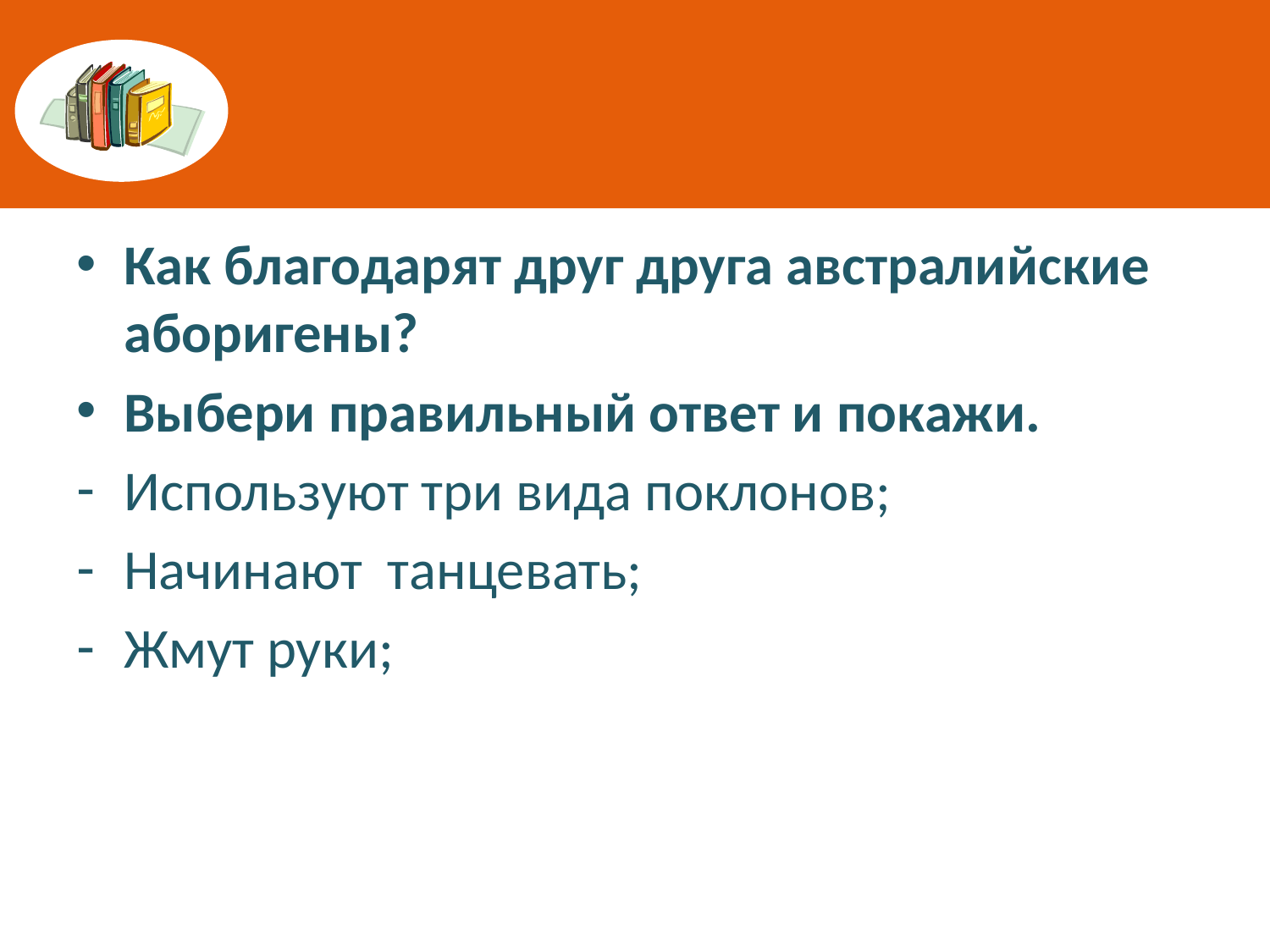

#
Как благодарят друг друга австралийские аборигены?
Выбери правильный ответ и покажи.
Используют три вида поклонов;
Начинают  танцевать;
Жмут руки;